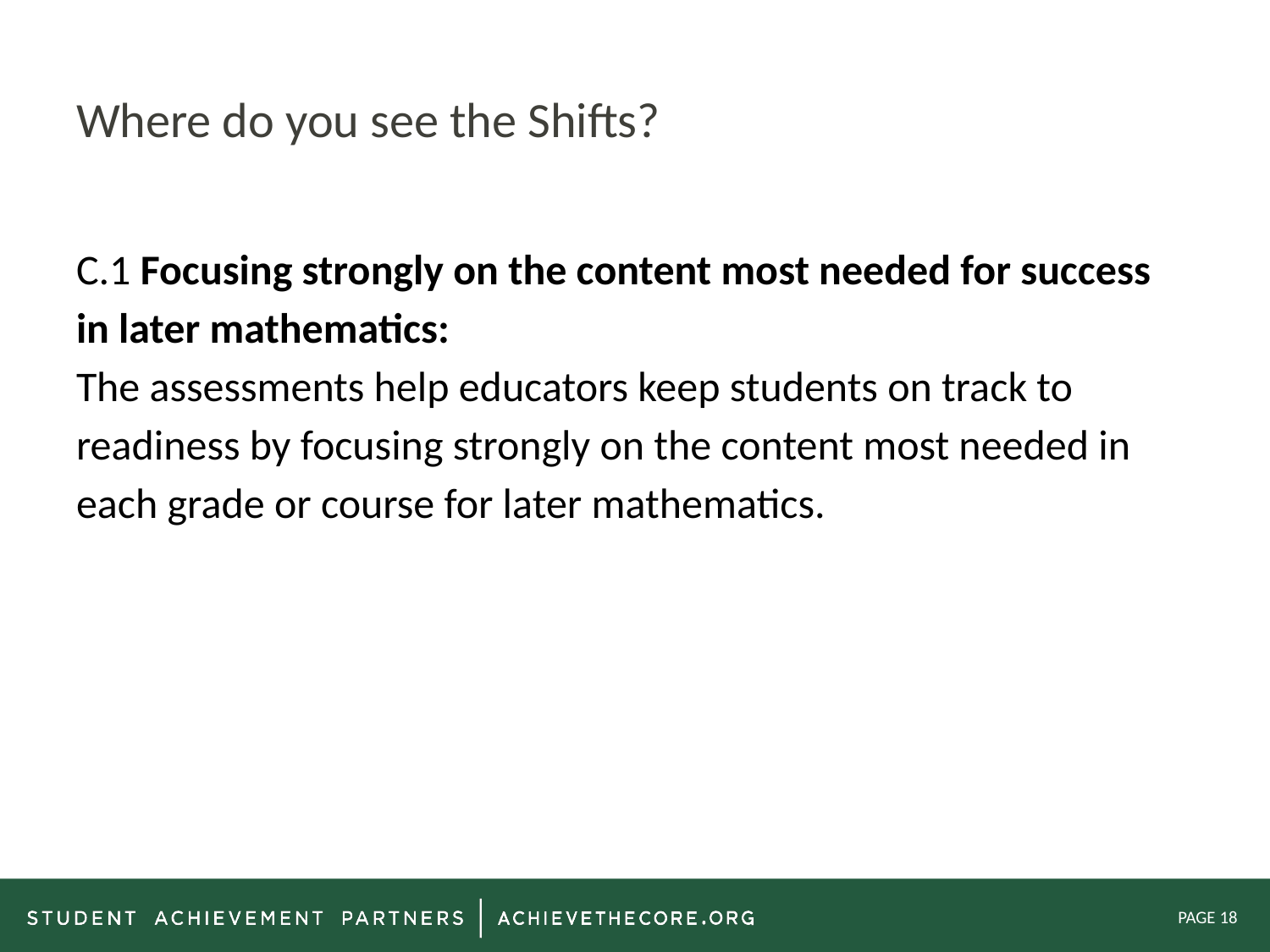

# Where do you see the Shifts?
C.1 Focusing strongly on the content most needed for success in later mathematics:
The assessments help educators keep students on track to readiness by focusing strongly on the content most needed in each grade or course for later mathematics.